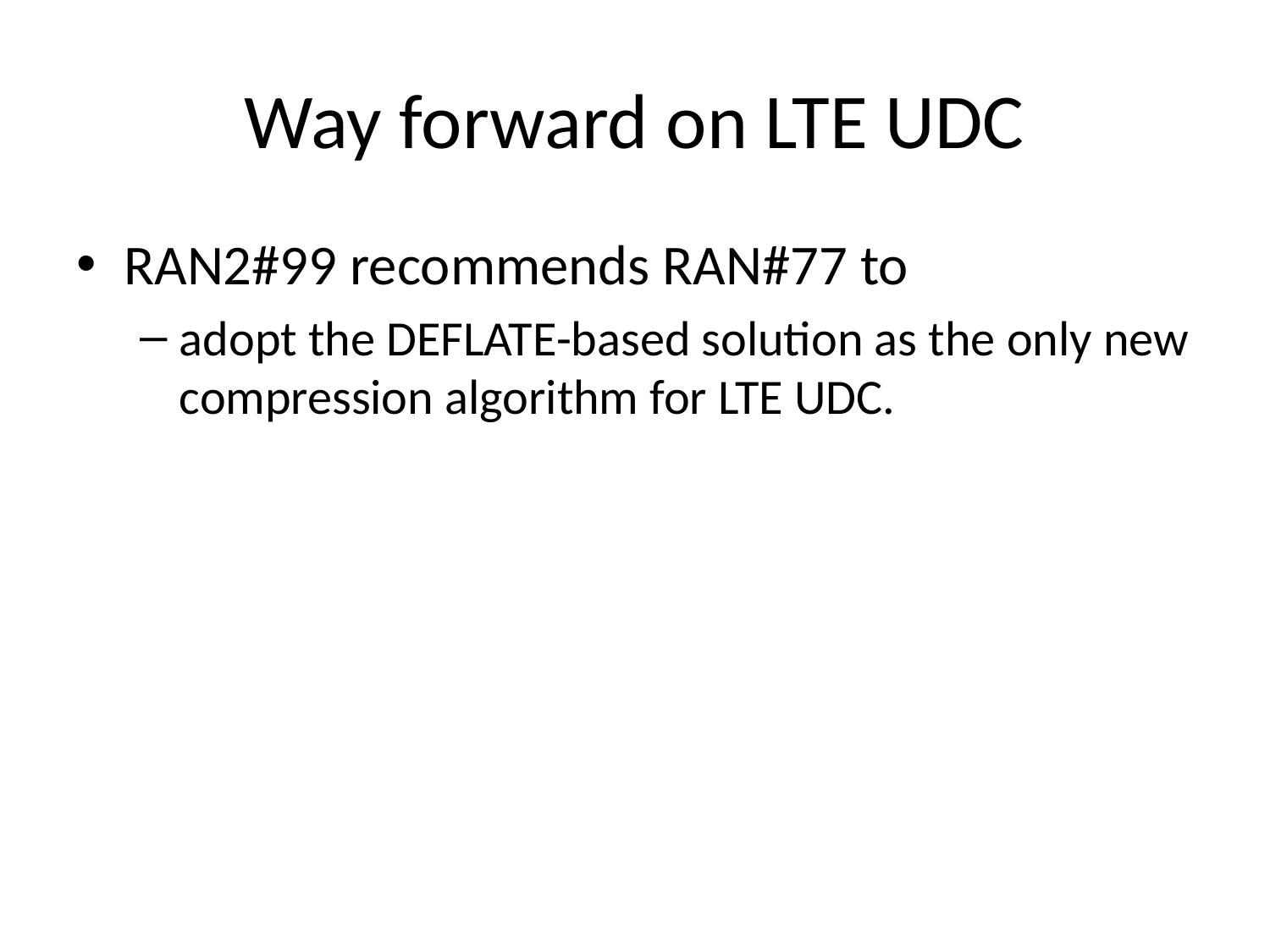

# Way forward on LTE UDC
RAN2#99 recommends RAN#77 to
adopt the DEFLATE-based solution as the only new compression algorithm for LTE UDC.